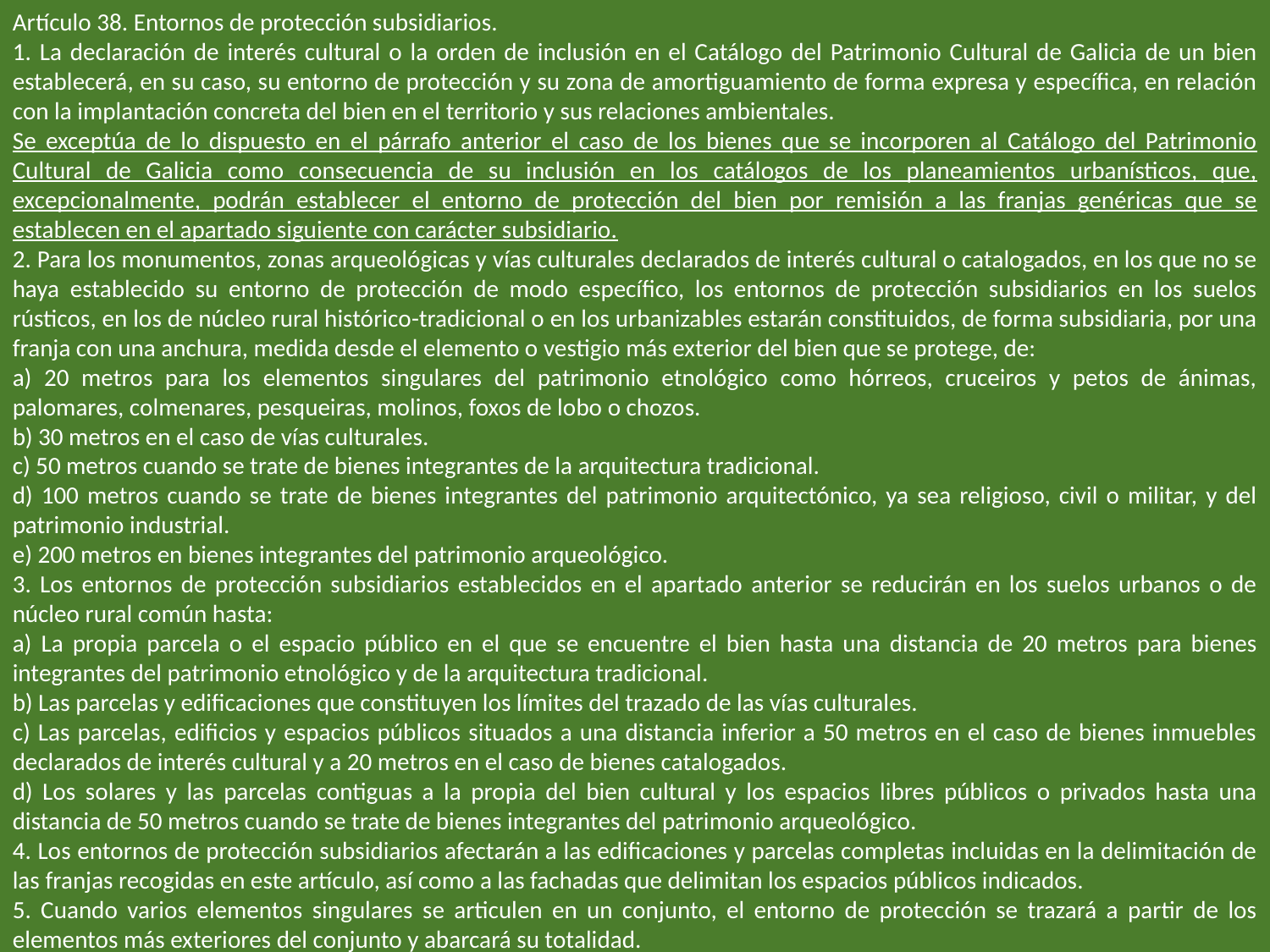

Artículo 38. Entornos de protección subsidiarios.
1. La declaración de interés cultural o la orden de inclusión en el Catálogo del Patrimonio Cultural de Galicia de un bien establecerá, en su caso, su entorno de protección y su zona de amortiguamiento de forma expresa y específica, en relación con la implantación concreta del bien en el territorio y sus relaciones ambientales.
Se exceptúa de lo dispuesto en el párrafo anterior el caso de los bienes que se incorporen al Catálogo del Patrimonio Cultural de Galicia como consecuencia de su inclusión en los catálogos de los planeamientos urbanísticos, que, excepcionalmente, podrán establecer el entorno de protección del bien por remisión a las franjas genéricas que se establecen en el apartado siguiente con carácter subsidiario.
2. Para los monumentos, zonas arqueológicas y vías culturales declarados de interés cultural o catalogados, en los que no se haya establecido su entorno de protección de modo específico, los entornos de protección subsidiarios en los suelos rústicos, en los de núcleo rural histórico-tradicional o en los urbanizables estarán constituidos, de forma subsidiaria, por una franja con una anchura, medida desde el elemento o vestigio más exterior del bien que se protege, de:
a) 20 metros para los elementos singulares del patrimonio etnológico como hórreos, cruceiros y petos de ánimas, palomares, colmenares, pesqueiras, molinos, foxos de lobo o chozos.
b) 30 metros en el caso de vías culturales.
c) 50 metros cuando se trate de bienes integrantes de la arquitectura tradicional.
d) 100 metros cuando se trate de bienes integrantes del patrimonio arquitectónico, ya sea religioso, civil o militar, y del patrimonio industrial.
e) 200 metros en bienes integrantes del patrimonio arqueológico.
3. Los entornos de protección subsidiarios establecidos en el apartado anterior se reducirán en los suelos urbanos o de núcleo rural común hasta:
a) La propia parcela o el espacio público en el que se encuentre el bien hasta una distancia de 20 metros para bienes integrantes del patrimonio etnológico y de la arquitectura tradicional.
b) Las parcelas y edificaciones que constituyen los límites del trazado de las vías culturales.
c) Las parcelas, edificios y espacios públicos situados a una distancia inferior a 50 metros en el caso de bienes inmuebles declarados de interés cultural y a 20 metros en el caso de bienes catalogados.
d) Los solares y las parcelas contiguas a la propia del bien cultural y los espacios libres públicos o privados hasta una distancia de 50 metros cuando se trate de bienes integrantes del patrimonio arqueológico.
4. Los entornos de protección subsidiarios afectarán a las edificaciones y parcelas completas incluidas en la delimitación de las franjas recogidas en este artículo, así como a las fachadas que delimitan los espacios públicos indicados.
5. Cuando varios elementos singulares se articulen en un conjunto, el entorno de protección se trazará a partir de los elementos más exteriores del conjunto y abarcará su totalidad.